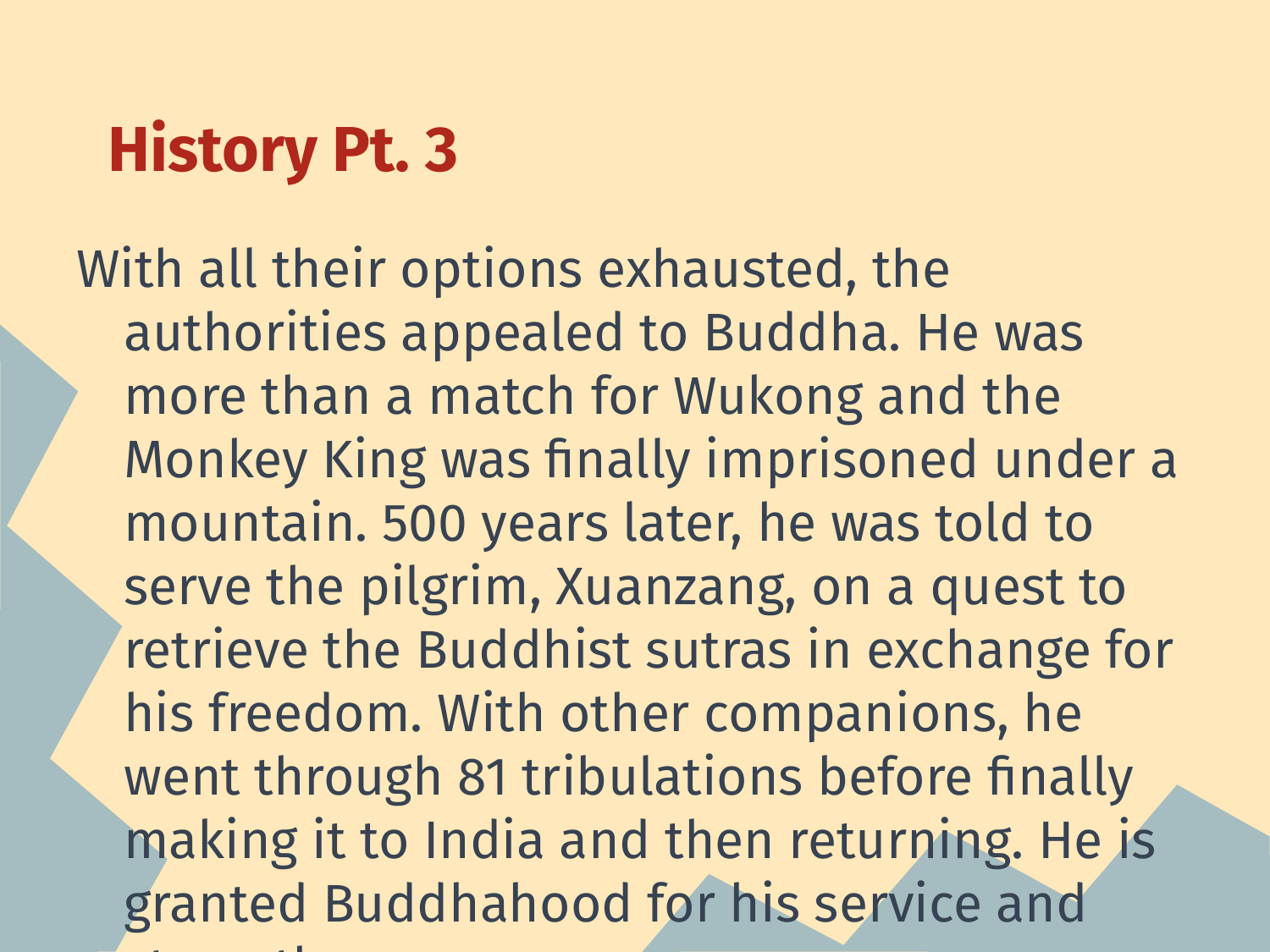

# History Pt. 3
With all their options exhausted, the authorities appealed to Buddha. He was more than a match for Wukong and the Monkey King was finally imprisoned under a mountain. 500 years later, he was told to serve the pilgrim, Xuanzang, on a quest to retrieve the Buddhist sutras in exchange for his freedom. With other companions, he went through 81 tribulations before finally making it to India and then returning. He is granted Buddhahood for his service and strength.